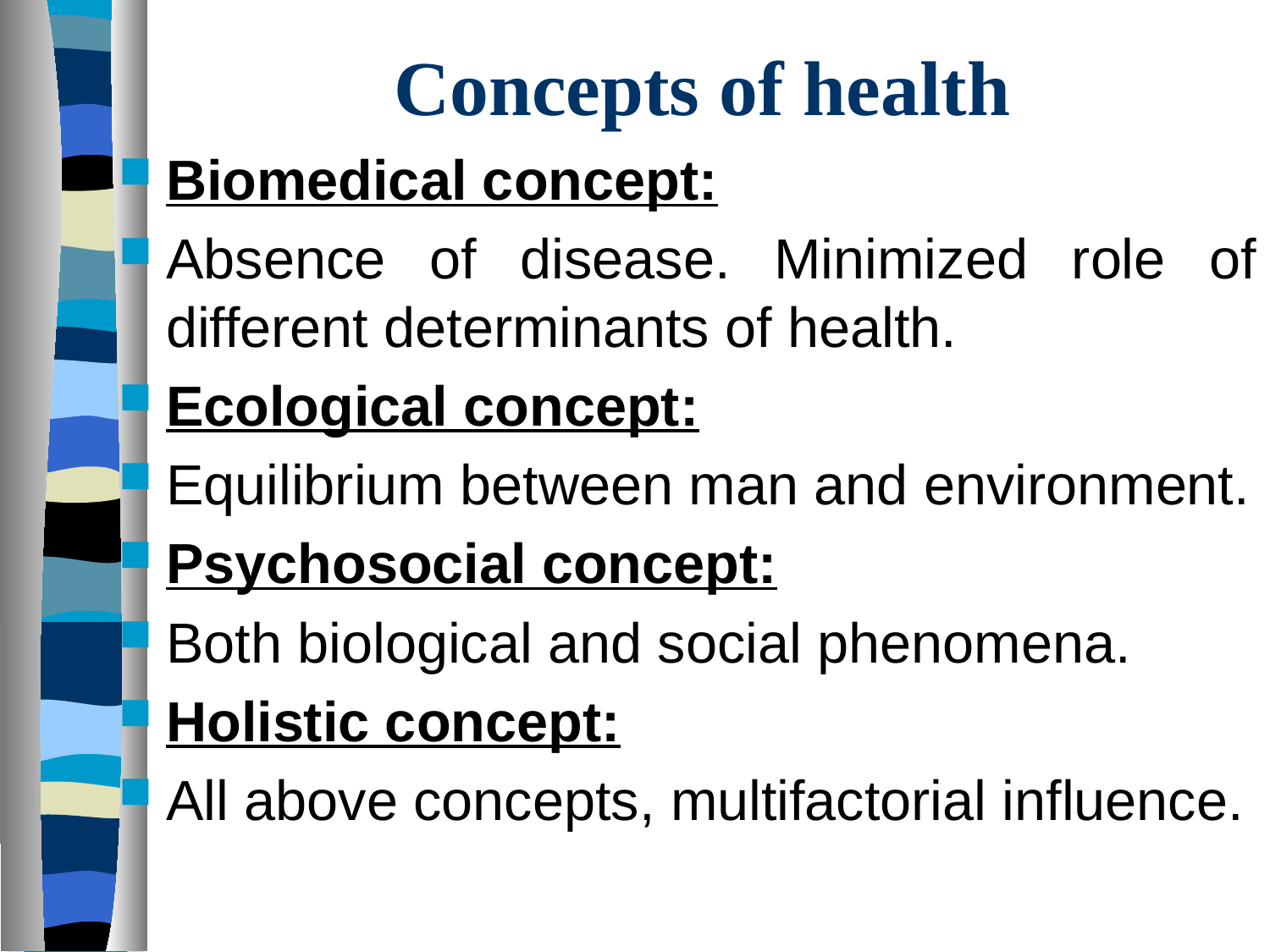

# Concepts of health
Biomedical concept:
Absence of disease. Minimized role of different determinants of health.
Ecological concept:
Equilibrium between man and environment.
Psychosocial concept:
Both biological and social phenomena.
Holistic concept:
All above concepts, multifactorial influence.